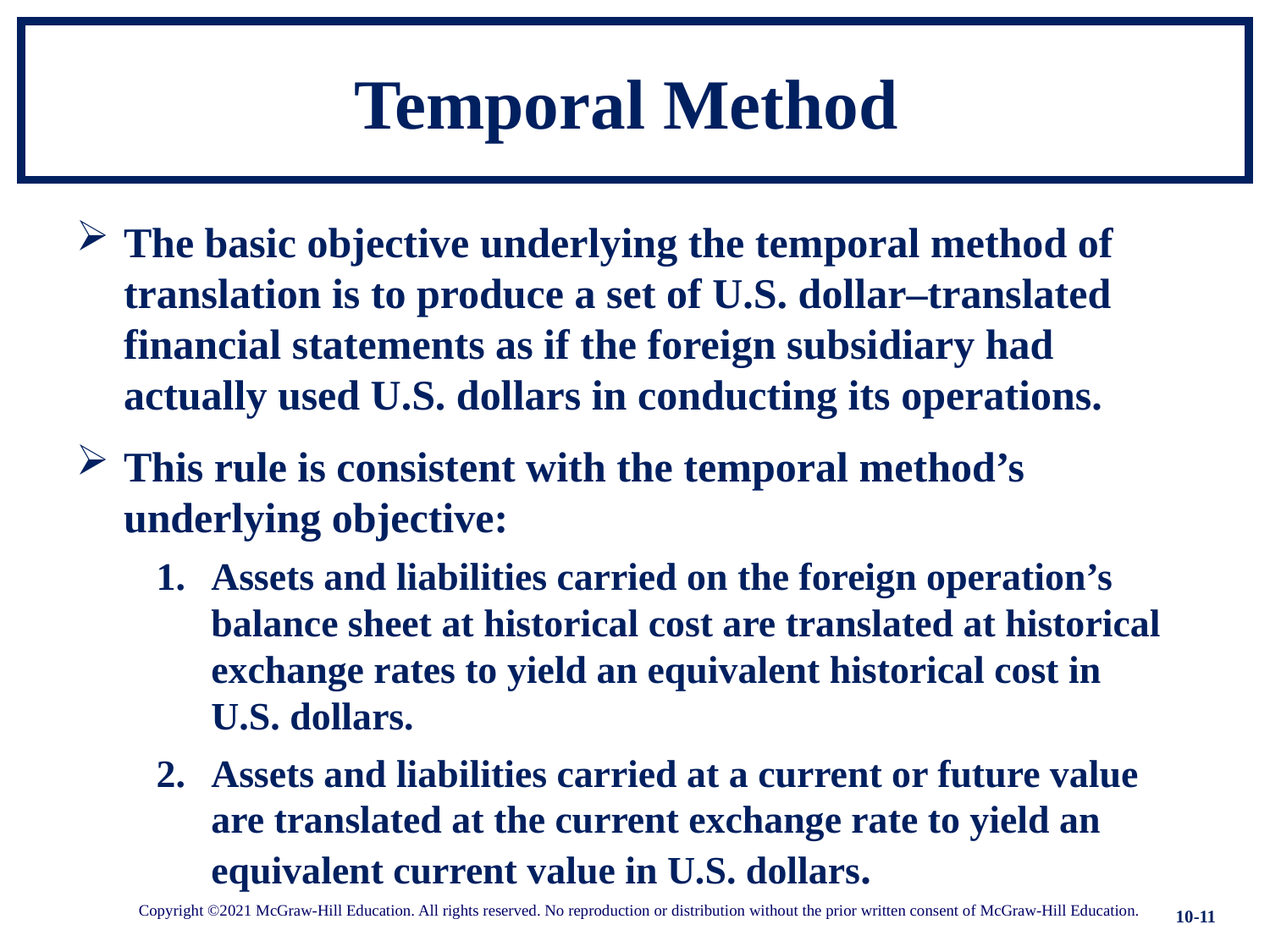

# Temporal Method
The basic objective underlying the temporal method of translation is to produce a set of U.S. dollar–translated financial statements as if the foreign subsidiary had actually used U.S. dollars in conducting its operations.
This rule is consistent with the temporal method’s underlying objective:
Assets and liabilities carried on the foreign operation’s balance sheet at historical cost are translated at historical exchange rates to yield an equivalent historical cost in U.S. dollars.
Assets and liabilities carried at a current or future value are translated at the current exchange rate to yield an equivalent current value in U.S. dollars.
10-11
Copyright ©2021 McGraw-Hill Education. All rights reserved. No reproduction or distribution without the prior written consent of McGraw-Hill Education.